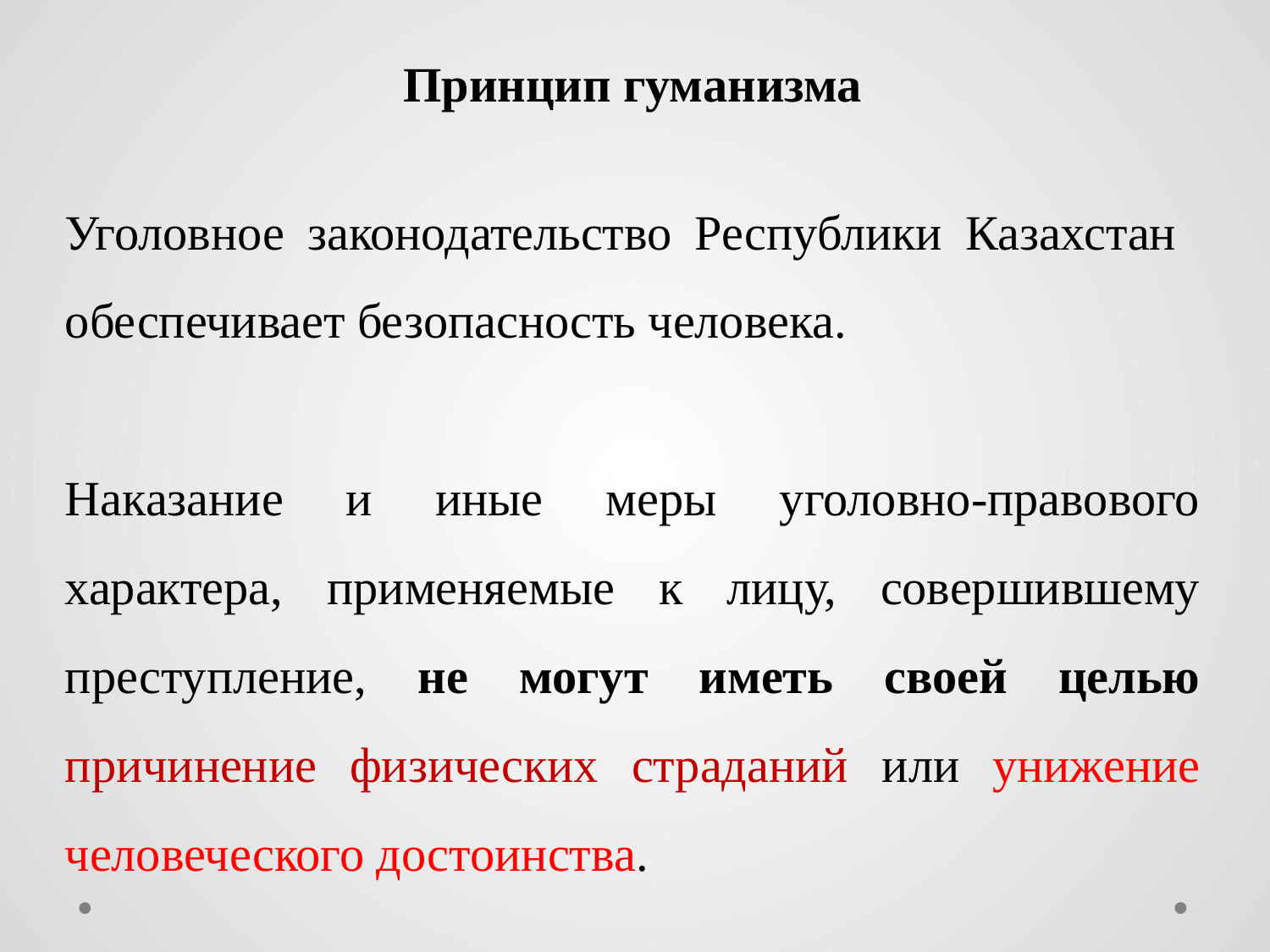

Принцип гуманизма

Уголовное законодательство Республики Казахстан  обеспечивает безопасность человека.

Наказание и иные меры уголовно-правового характера, применяемые к лицу, совершившему преступление, не могут иметь своей целью причинение физических страданий или унижение человеческого достоинства.